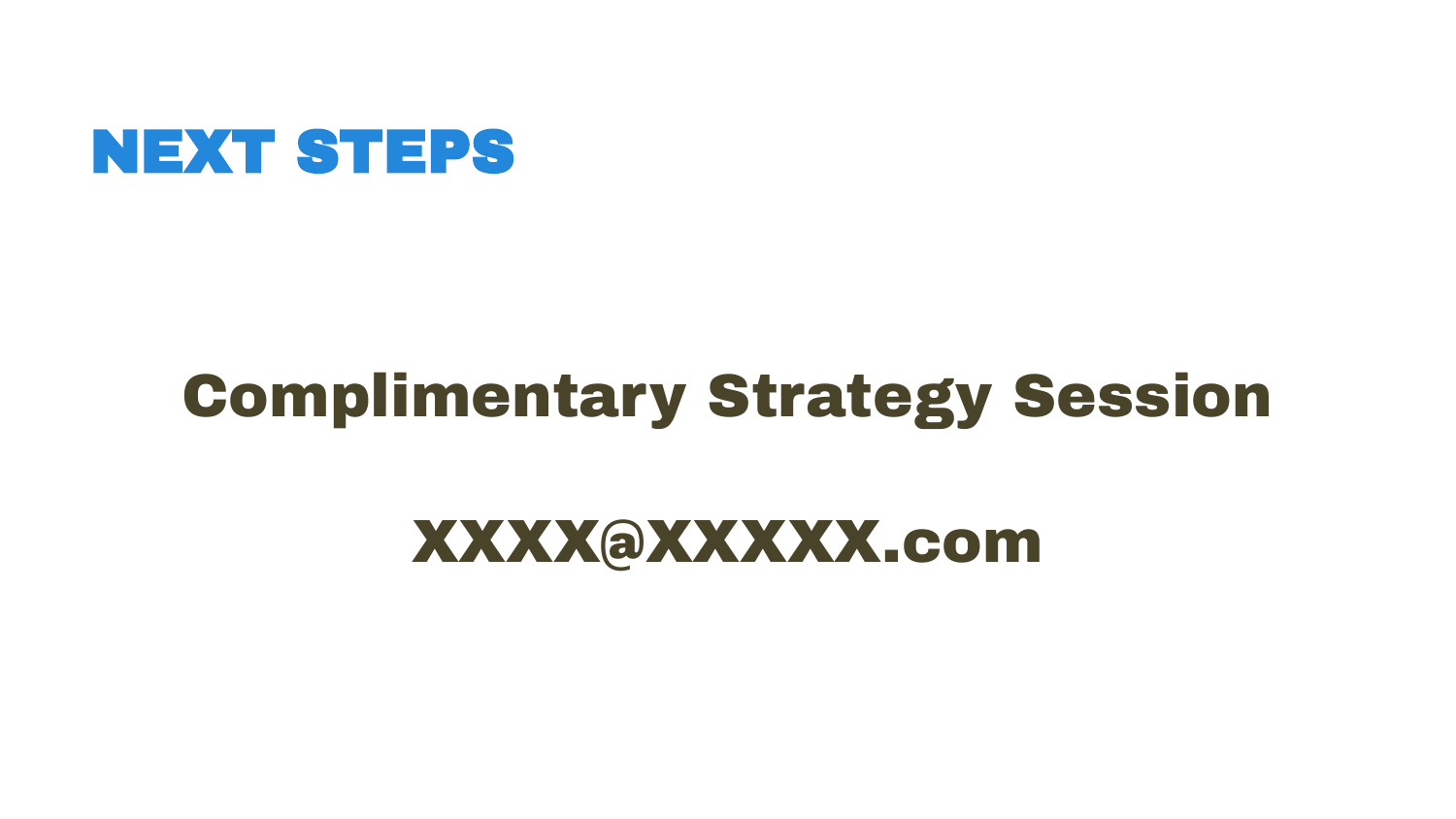

# NEXT STEPS

Complimentary Strategy Session

XXXX@XXXXX.com